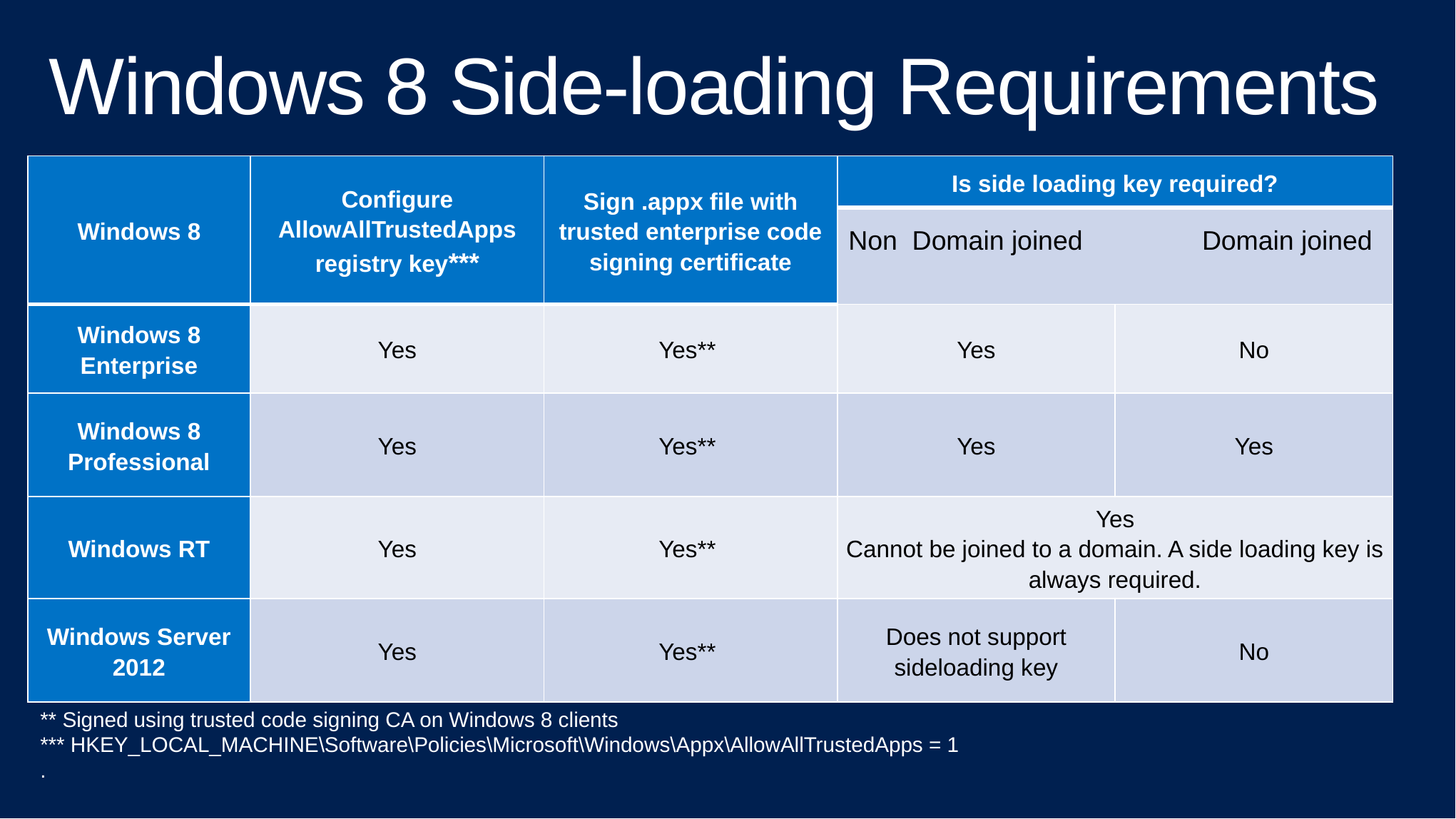

# Windows 8 Side-loading Requirements
| Windows 8 | Configure AllowAllTrustedApps registry key\*\*\* | Sign .appx file with trusted enterprise code signing certificate | Is side loading key required? |  |
| --- | --- | --- | --- | --- |
|  |  |  | Non Domain joined Domain joined |  |
| Windows 8 Enterprise | Yes | Yes\*\* | Yes | No |
| Windows 8 Professional | Yes | Yes\*\* | Yes | Yes |
| Windows RT | Yes | Yes\*\* | Yes Cannot be joined to a domain. A side loading key is always required. |  |
| Windows Server 2012 | Yes | Yes\*\* | Does not support sideloading key | No |
** Signed using trusted code signing CA on Windows 8 clients
*** HKEY_LOCAL_MACHINE\Software\Policies\Microsoft\Windows\Appx\AllowAllTrustedApps = 1
.